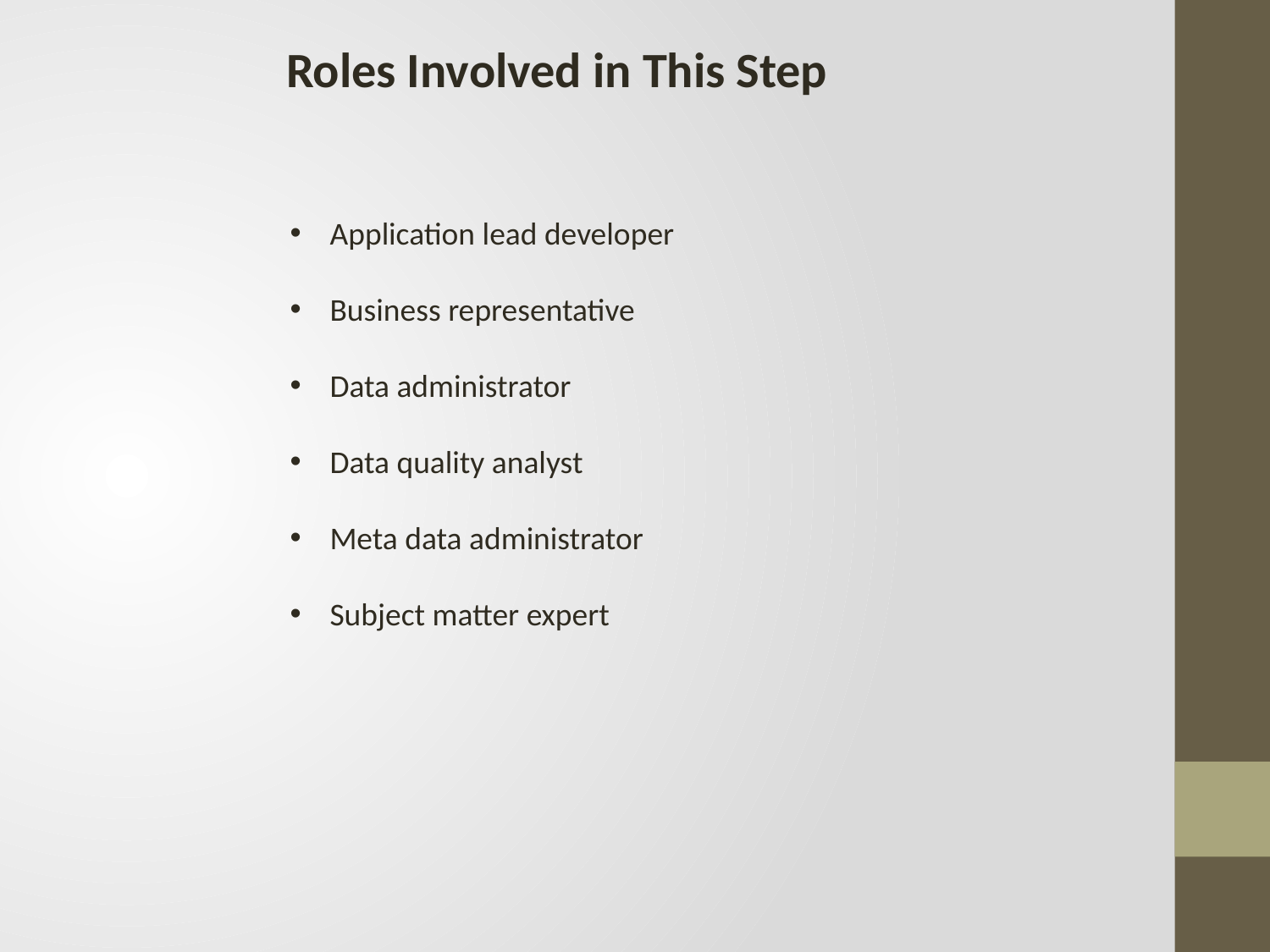

Roles Involved in This Step
Application lead developer

Business representative

Data administrator

Data quality analyst

Meta data administrator

Subject matter expert